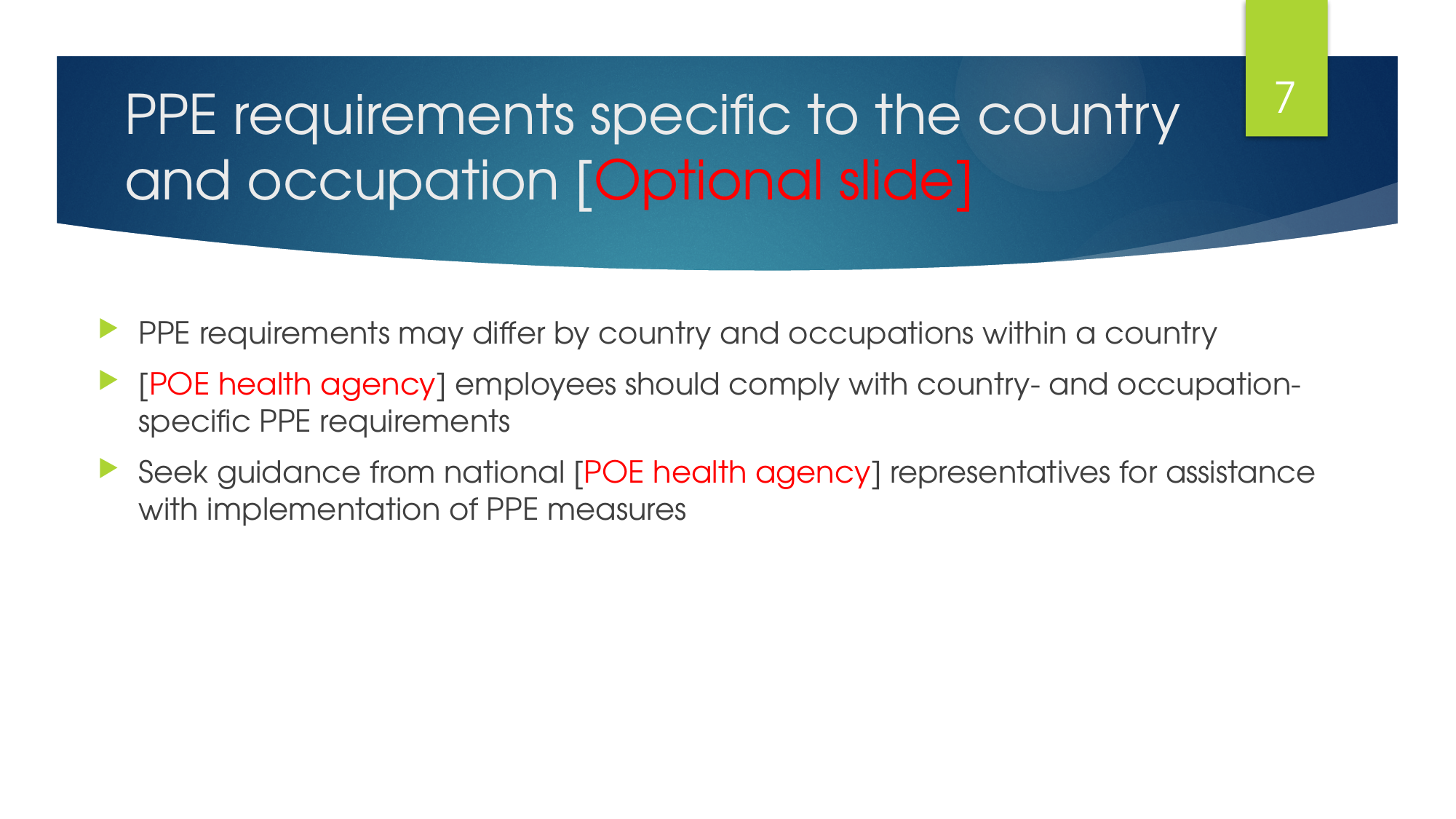

7
# PPE requirements specific to the country and occupation [Optional slide]
PPE requirements may differ by country and occupations within a country
[POE health agency] employees should comply with country- and occupation-specific PPE requirements
Seek guidance from national [POE health agency] representatives for assistance with implementation of PPE measures